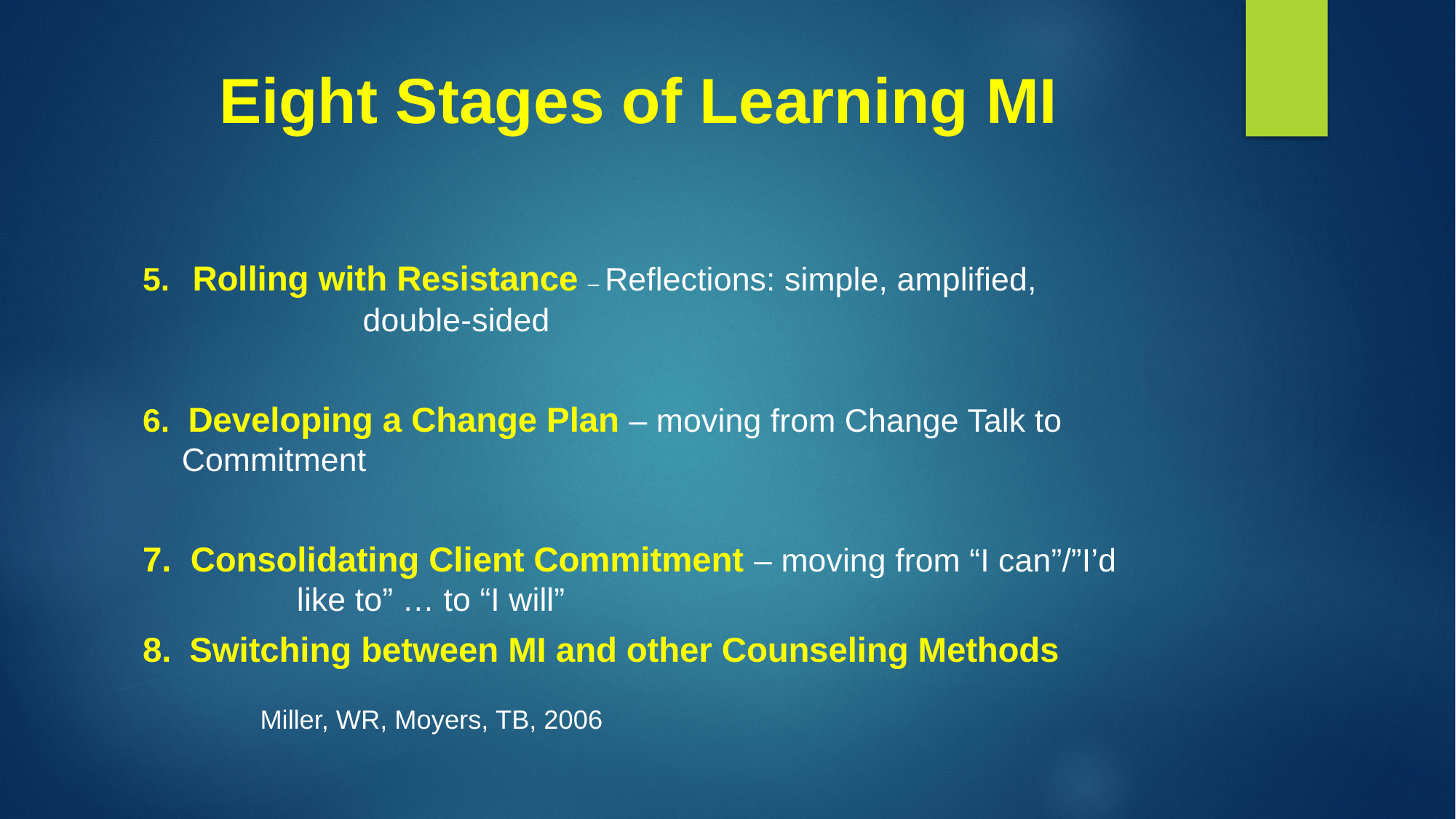

# Eight Stages of Learning MI
5.  Rolling with Resistance – Reflections: simple, amplified, 					                                   double-sided

6.  Developing a Change Plan – moving from Change Talk to 											     Commitment

7.  Consolidating Client Commitment – moving from “I can”/”I’d 										                    like to” … to “I will”
8.  Switching between MI and other Counseling Methods

				              Miller, WR, Moyers, TB, 2006